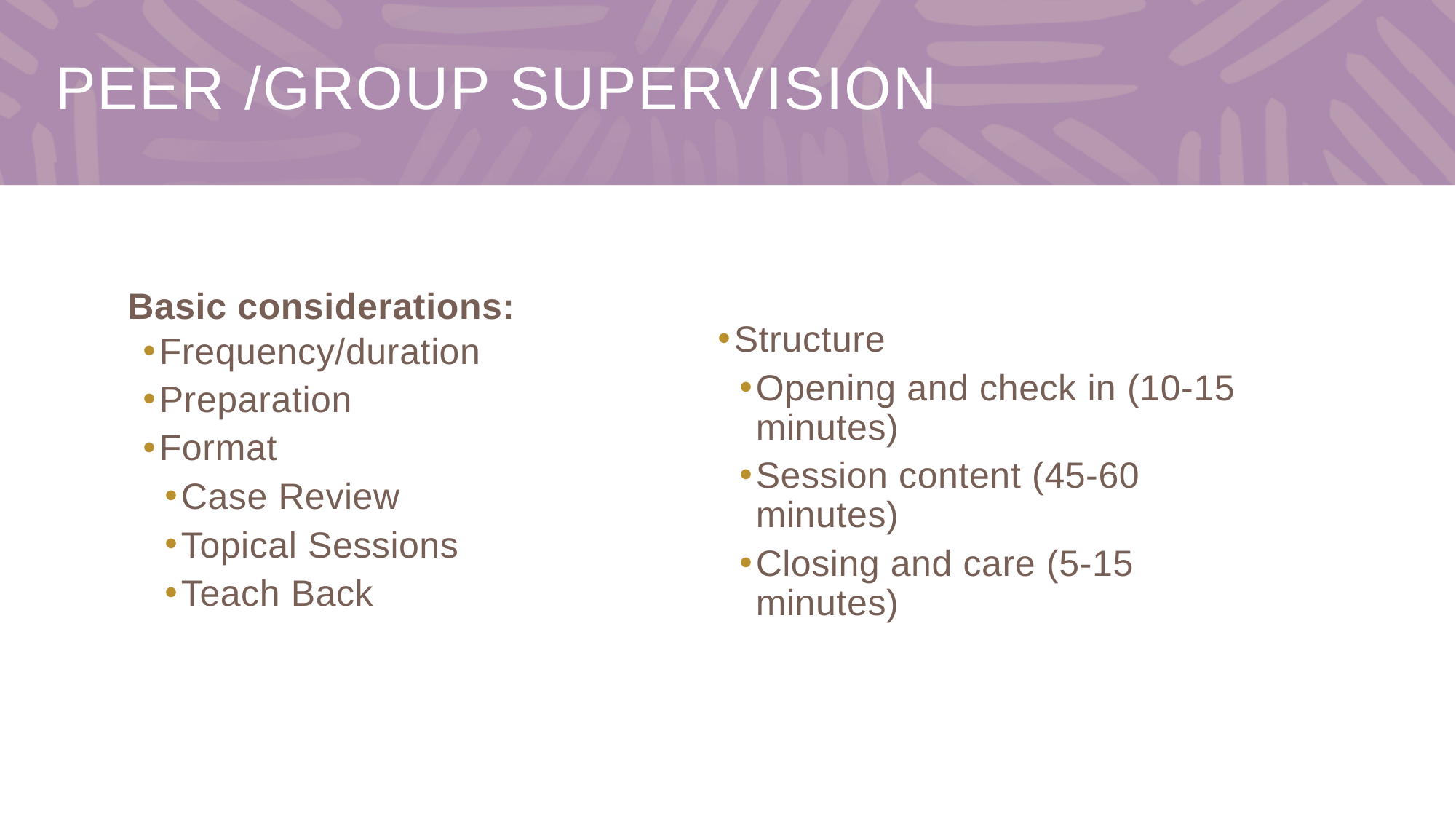

# Peer /Group supervision
Basic considerations:
Frequency/duration
Preparation
Format
Case Review
Topical Sessions
Teach Back

Structure
Opening and check in (10-15 minutes)
Session content (45-60 minutes)
Closing and care (5-15 minutes)